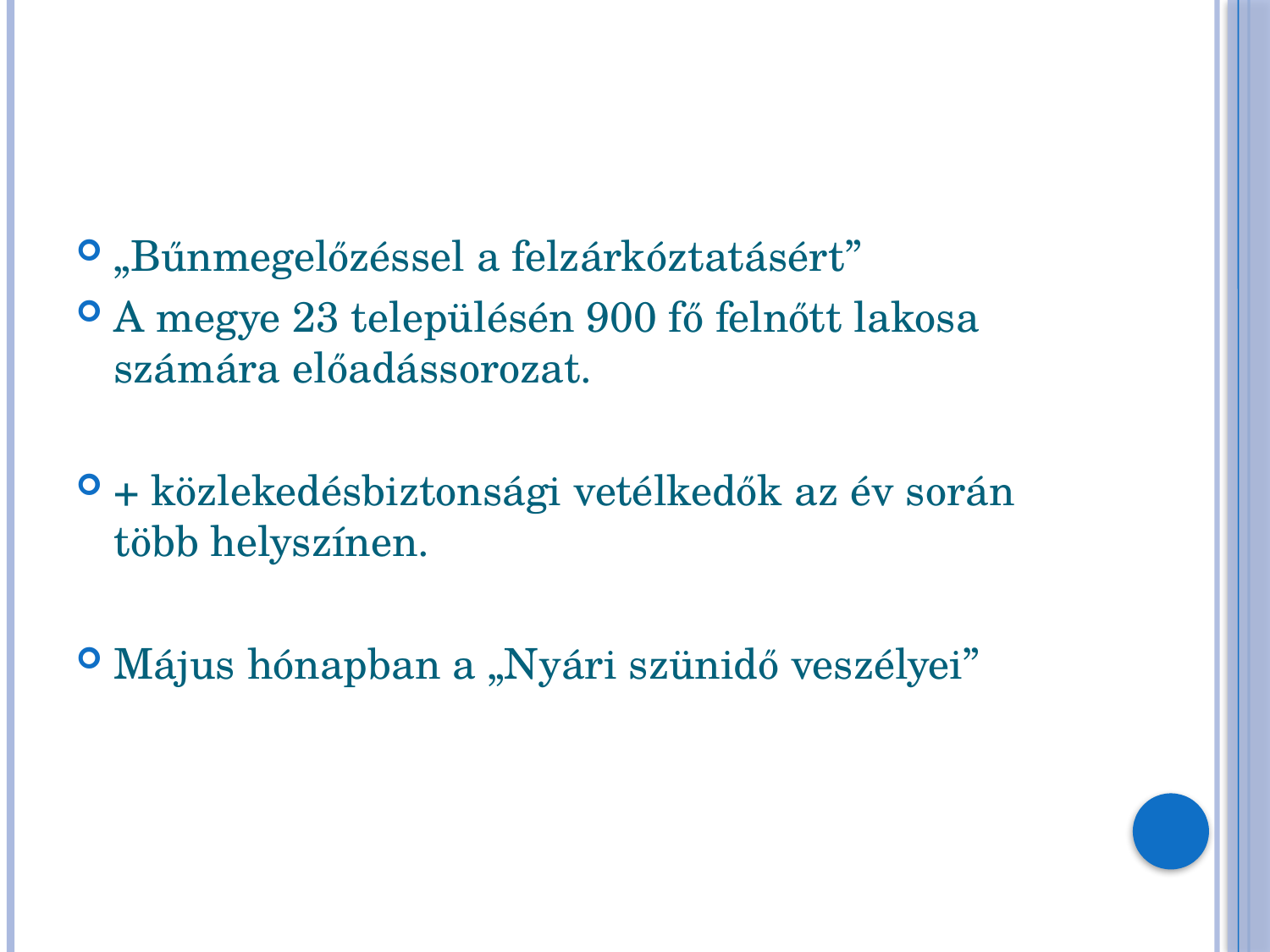

#
„Bűnmegelőzéssel a felzárkóztatásért”
A megye 23 településén 900 fő felnőtt lakosa számára előadássorozat.

+ közlekedésbiztonsági vetélkedők az év során több helyszínen.

Május hónapban a „Nyári szünidő veszélyei”